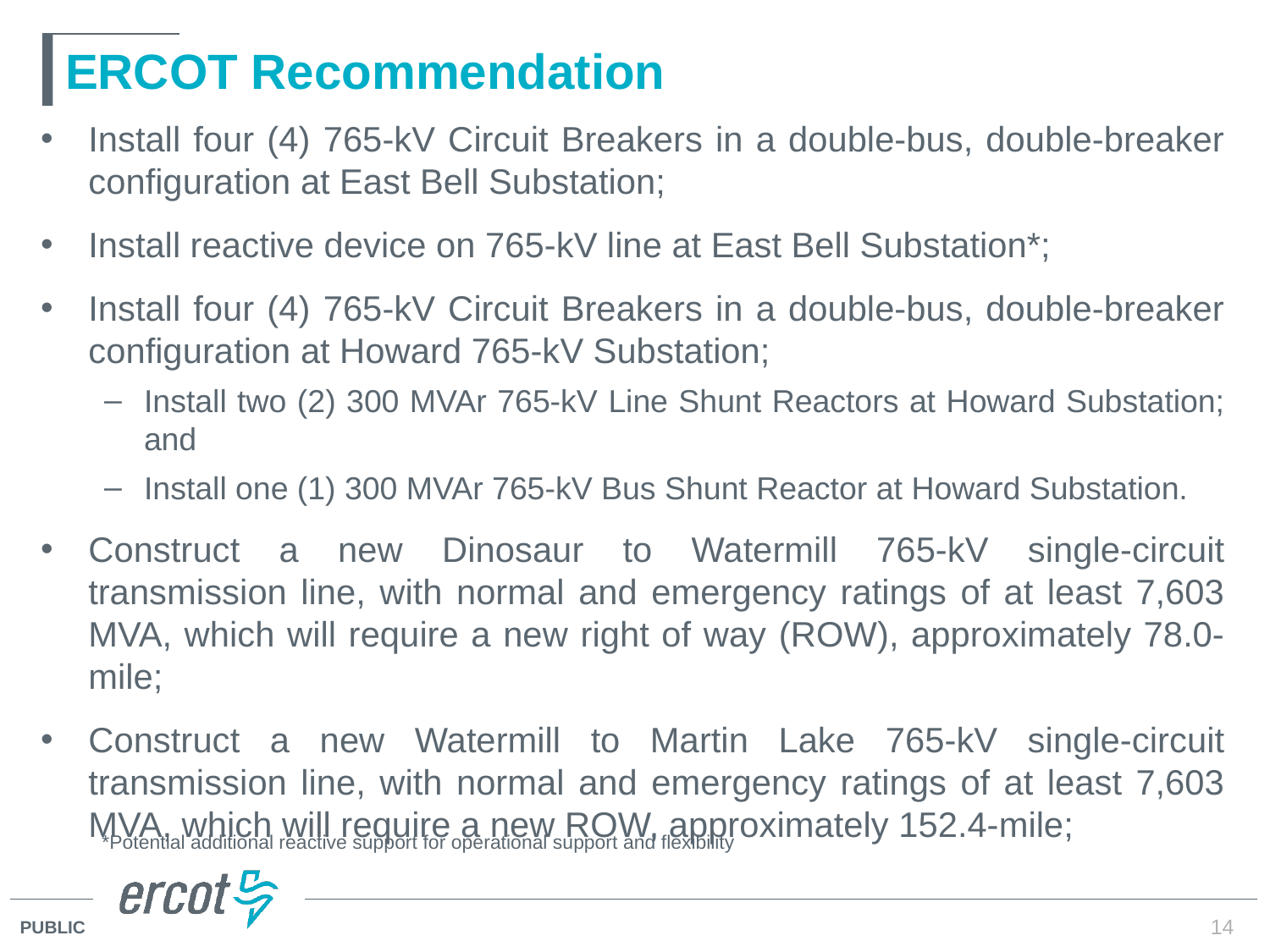

# ERCOT Recommendation
Install four (4) 765-kV Circuit Breakers in a double-bus, double-breaker configuration at East Bell Substation;
Install reactive device on 765-kV line at East Bell Substation*;
Install four (4) 765-kV Circuit Breakers in a double-bus, double-breaker configuration at Howard 765-kV Substation;
Install two (2) 300 MVAr 765-kV Line Shunt Reactors at Howard Substation; and
Install one (1) 300 MVAr 765-kV Bus Shunt Reactor at Howard Substation.
Construct a new Dinosaur to Watermill 765-kV single-circuit transmission line, with normal and emergency ratings of at least 7,603 MVA, which will require a new right of way (ROW), approximately 78.0-mile;
Construct a new Watermill to Martin Lake 765-kV single-circuit transmission line, with normal and emergency ratings of at least 7,603 MVA, which will require a new ROW, approximately 152.4-mile;
*Potential additional reactive support for operational support and flexibility
14